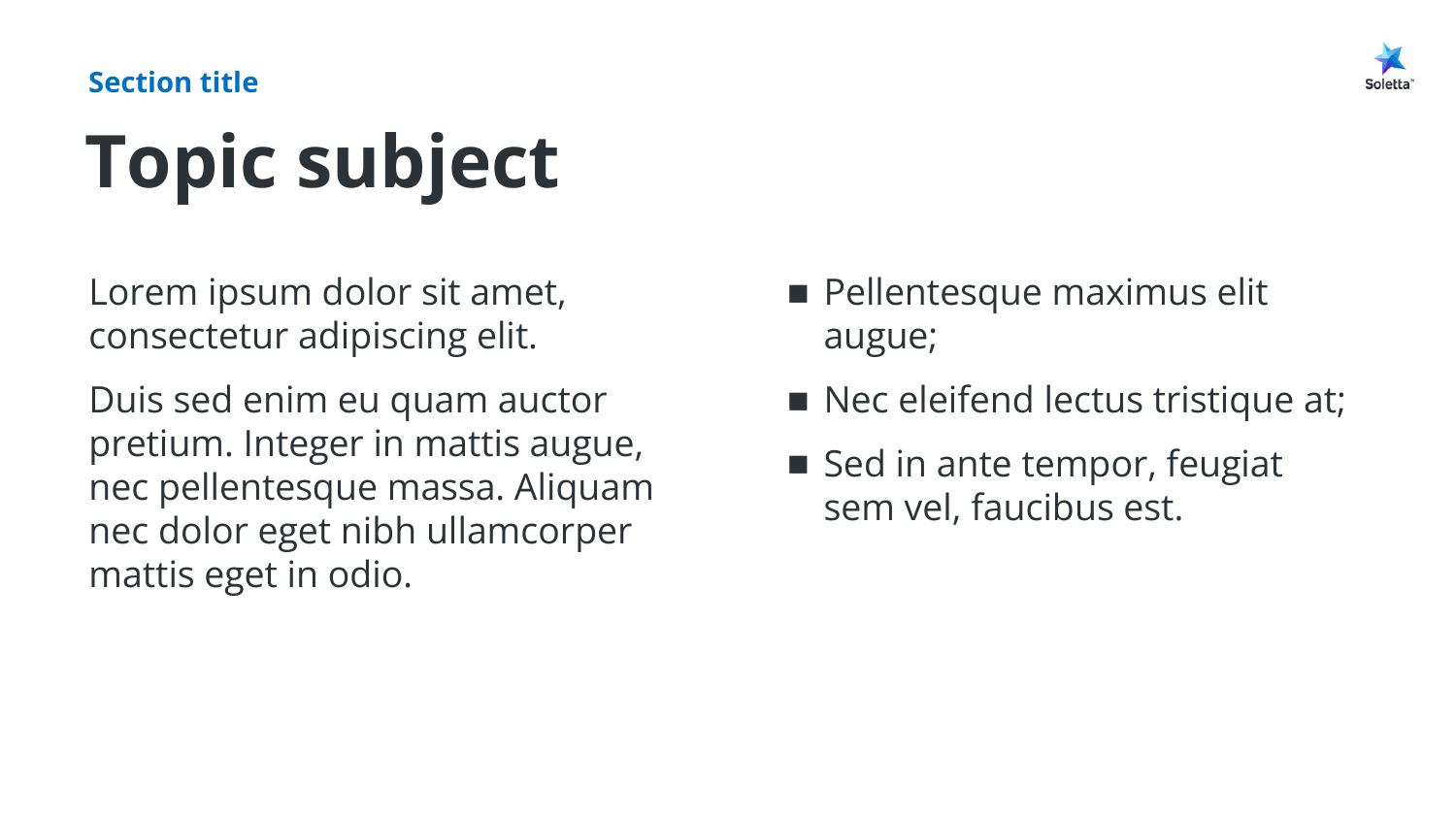

Section title
# Topic subject
Lorem ipsum dolor sit amet, consectetur adipiscing elit.
Duis sed enim eu quam auctor pretium. Integer in mattis augue, nec pellentesque massa. Aliquam nec dolor eget nibh ullamcorper mattis eget in odio.

Pellentesque maximus elit augue;
Nec eleifend lectus tristique at;
Sed in ante tempor, feugiat sem vel, faucibus est.